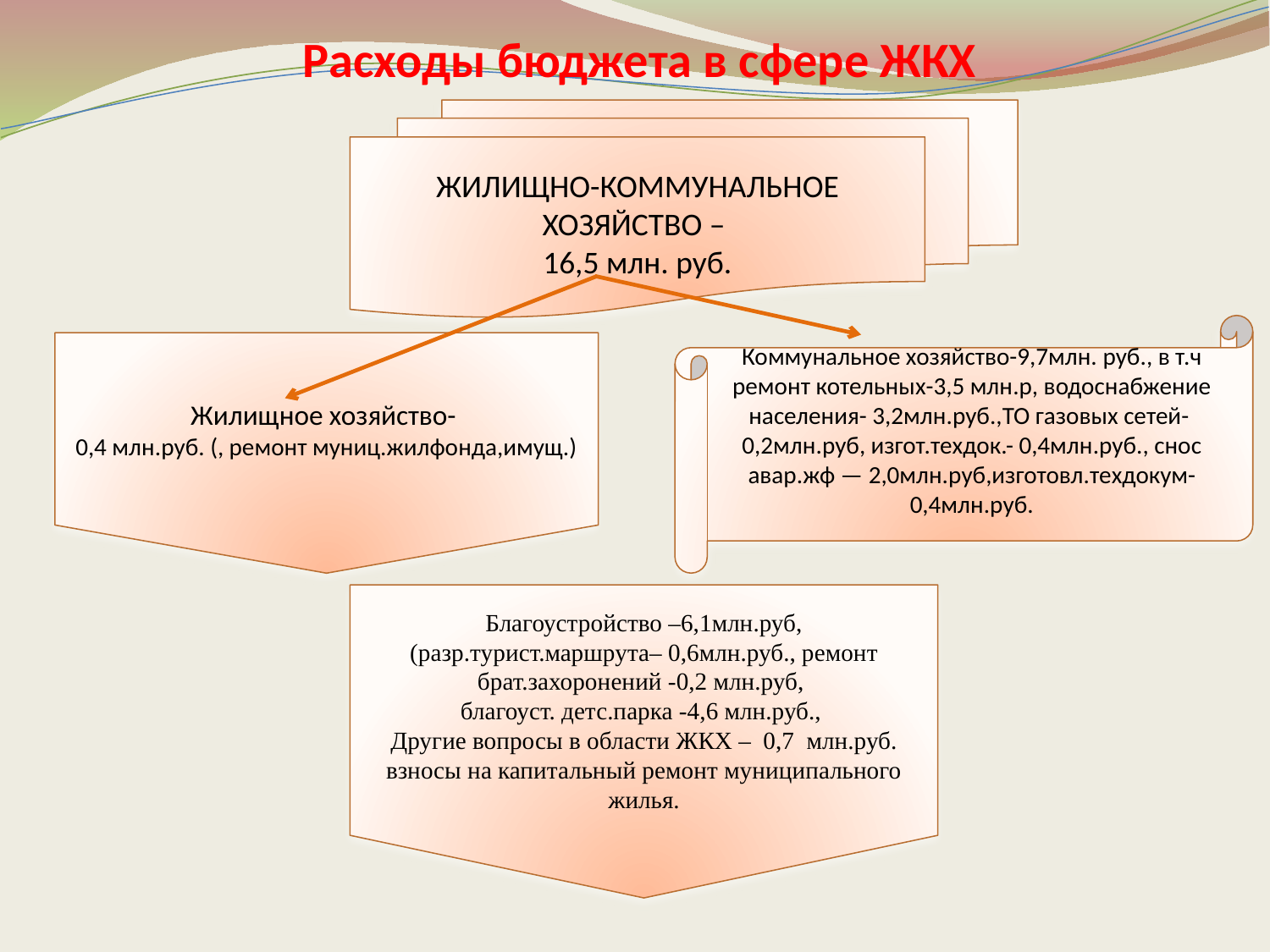

# Расходы бюджета в сфере ЖКХ
ЖИЛИЩНО-КОММУНАЛЬНОЕ ХОЗЯЙСТВО –
 16,5 млн. руб.
Коммунальное хозяйство-9,7млн. руб., в т.ч ремонт котельных-3,5 млн.р, водоснабжение населения- 3,2млн.руб.,ТО газовых сетей-  0,2млн.руб, изгот.техдок.- 0,4млн.руб., снос авар.жф — 2,0млн.руб,изготовл.техдокум-0,4млн.руб.

Жилищное хозяйство-
0,4 млн.руб. (, ремонт муниц.жилфонда,имущ.)
Благоустройство –6,1млн.руб, (разр.турист.маршрута– 0,6млн.руб., ремонт брат.захоронений -0,2 млн.руб,
 благоуст. детс.парка -4,6 млн.руб.,
Другие вопросы в области ЖКХ –  0,7  млн.руб. взносы на капитальный ремонт муниципального жилья.